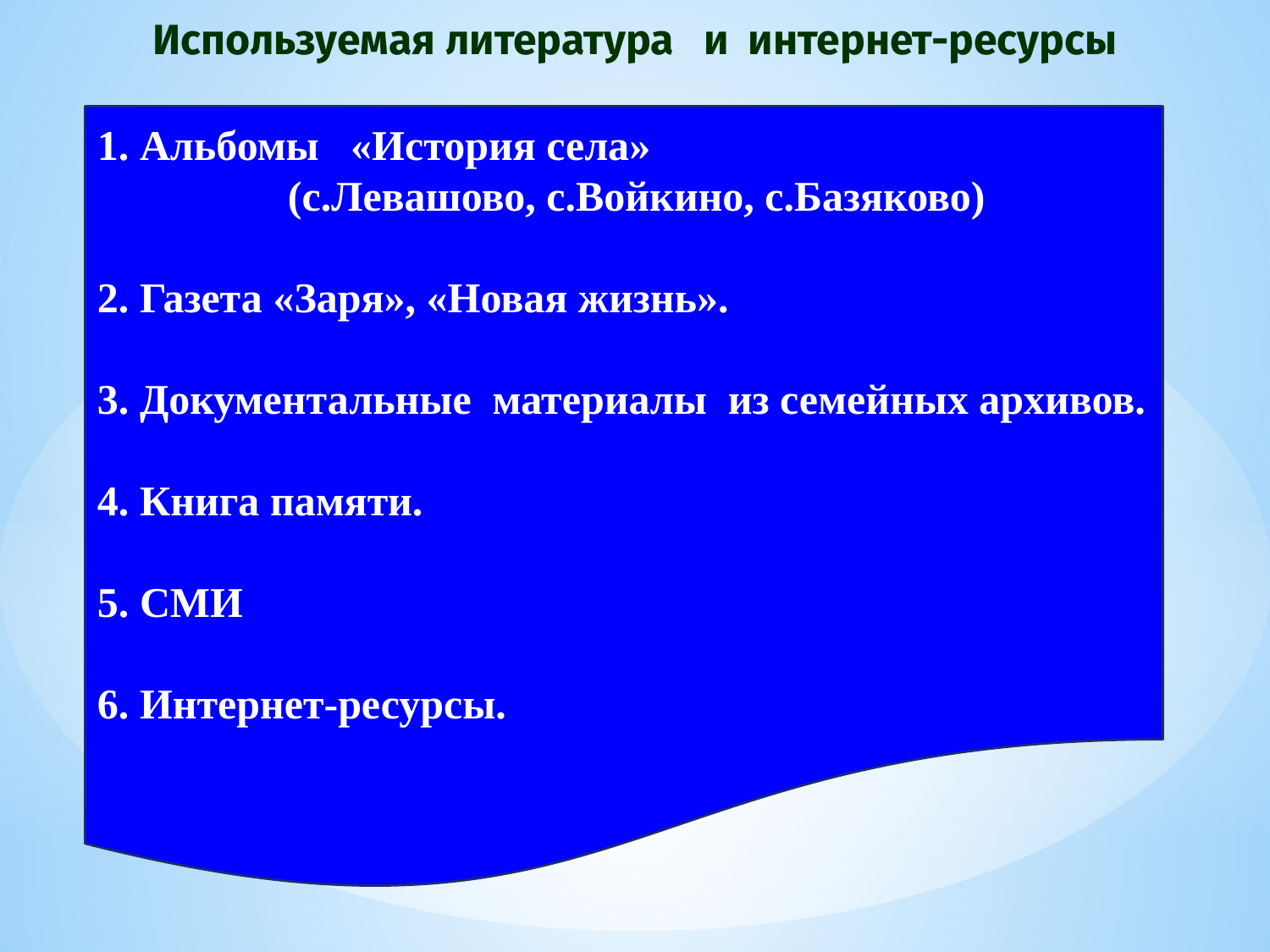

Используемая литература   и  интернет-ресурсы
1. Альбомы   «История села»
                  (с.Левашово, с.Войкино, с.Базяково)

2. Газета «Заря», «Новая жизнь».

3. Документальные  материалы  из семейных архивов.

4. Книга памяти.

5. СМИ

6. Интернет-ресурсы.